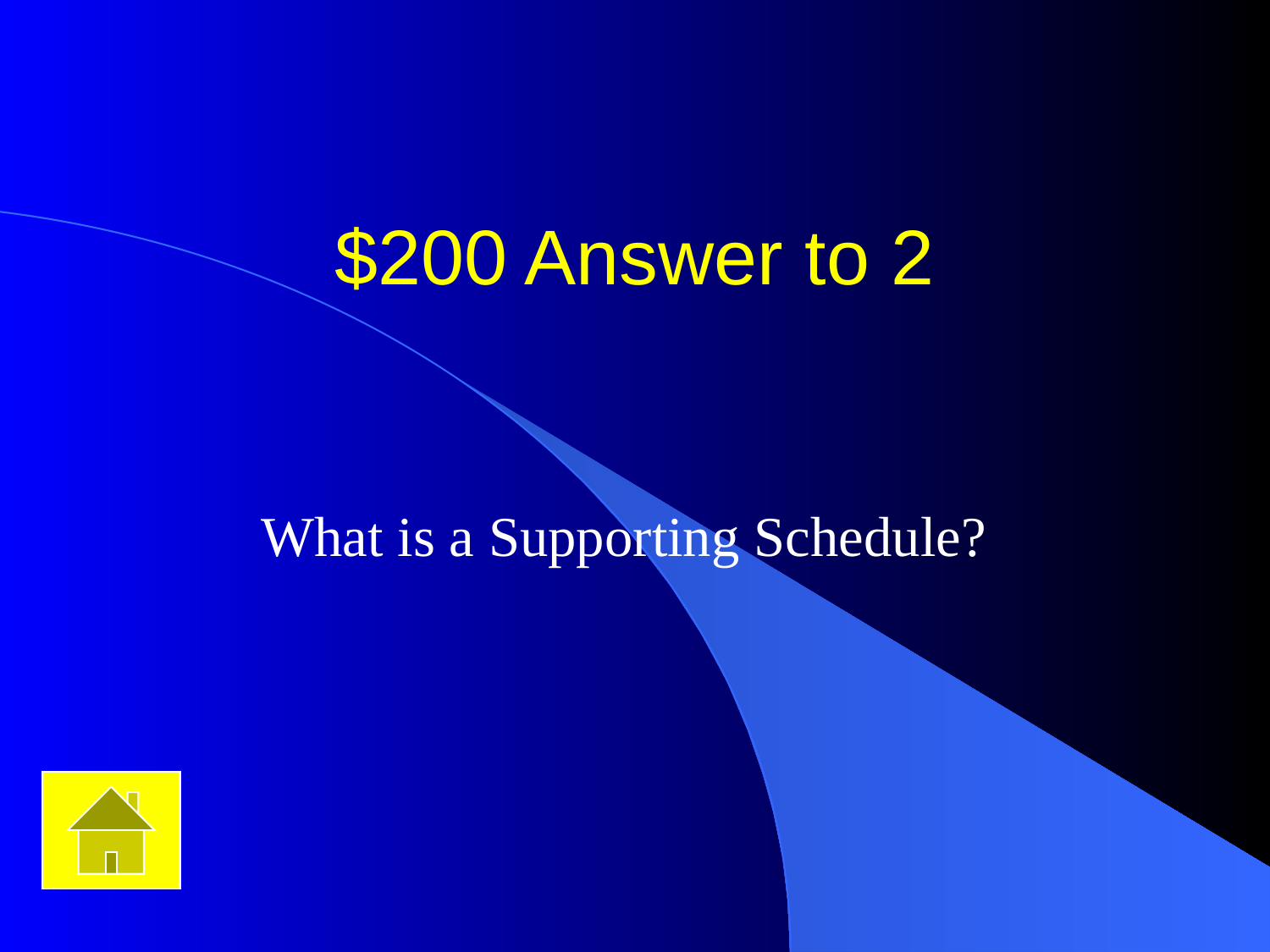

# $200 Answer to 2
What is a Supporting Schedule?